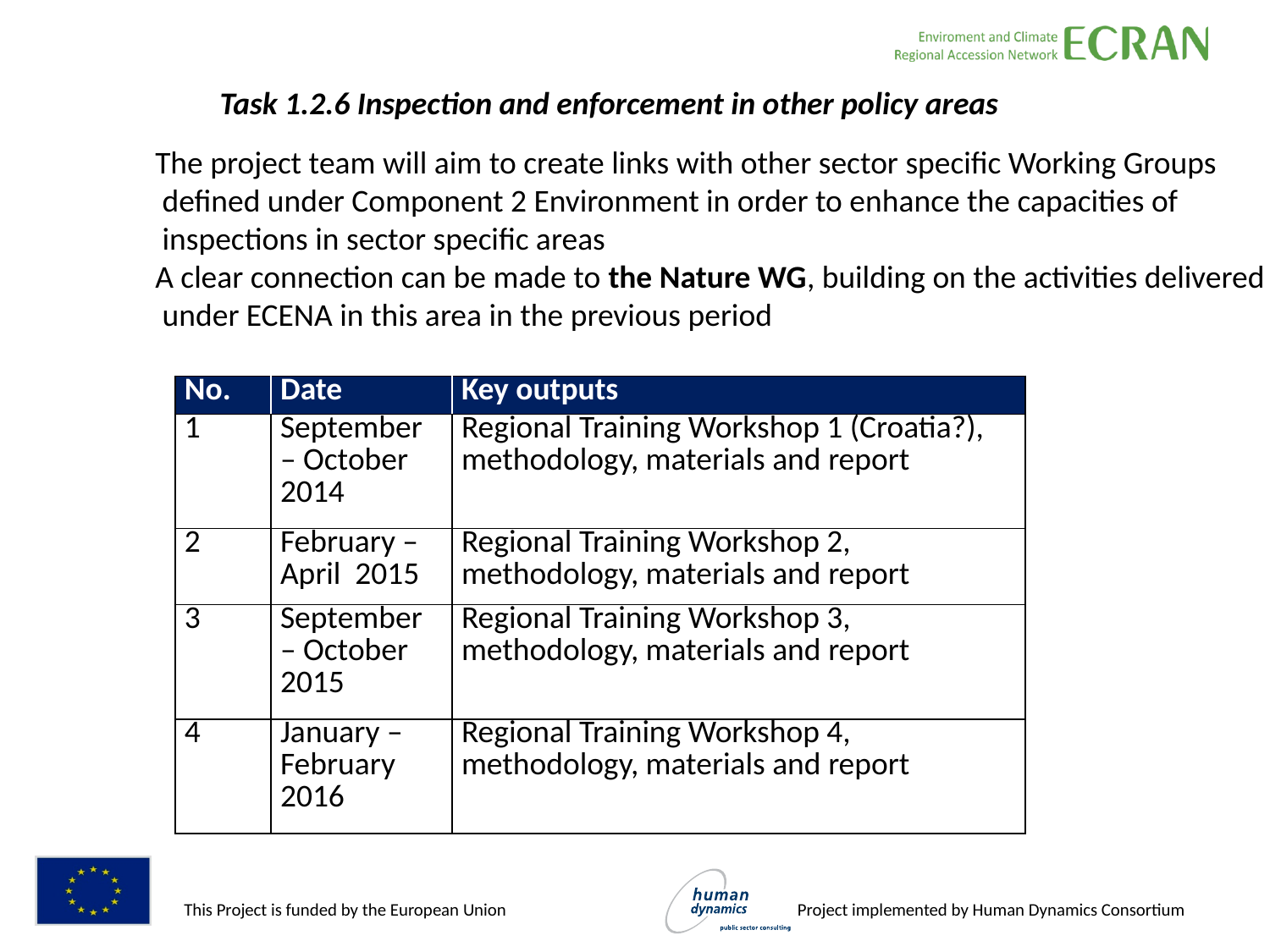

Task 1.2.6 Inspection and enforcement in other policy areas

The project team will aim to create links with other sector specific Working Groups
 defined under Component 2 Environment in order to enhance the capacities of
 inspections in sector specific areas
A clear connection can be made to the Nature WG, building on the activities delivered
 under ECENA in this area in the previous period
#
| No. | Date | Key outputs |
| --- | --- | --- |
| 1 | September – October 2014 | Regional Training Workshop 1 (Croatia?), methodology, materials and report |
| 2 | February – April 2015 | Regional Training Workshop 2, methodology, materials and report |
| 3 | September – October 2015 | Regional Training Workshop 3, methodology, materials and report |
| 4 | January – February 2016 | Regional Training Workshop 4, methodology, materials and report |